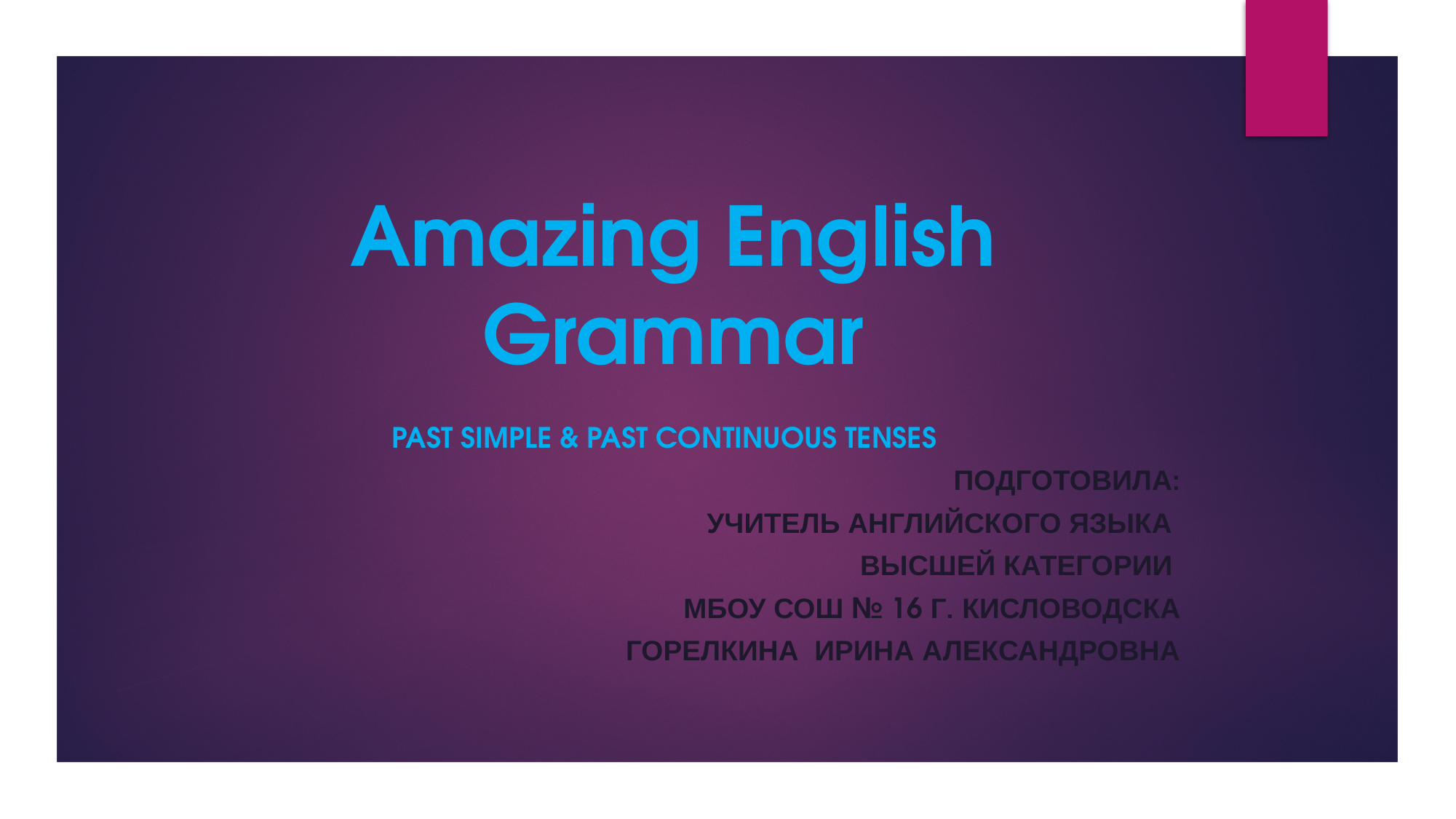

# Amazing English Grammar
Past Simple & Past Continuous Tenses
Подготовила:
 Учитель английского языка
высшей категории
МБОУ СОШ № 16 г. Кисловодска
Горелкина  Ирина Александровна